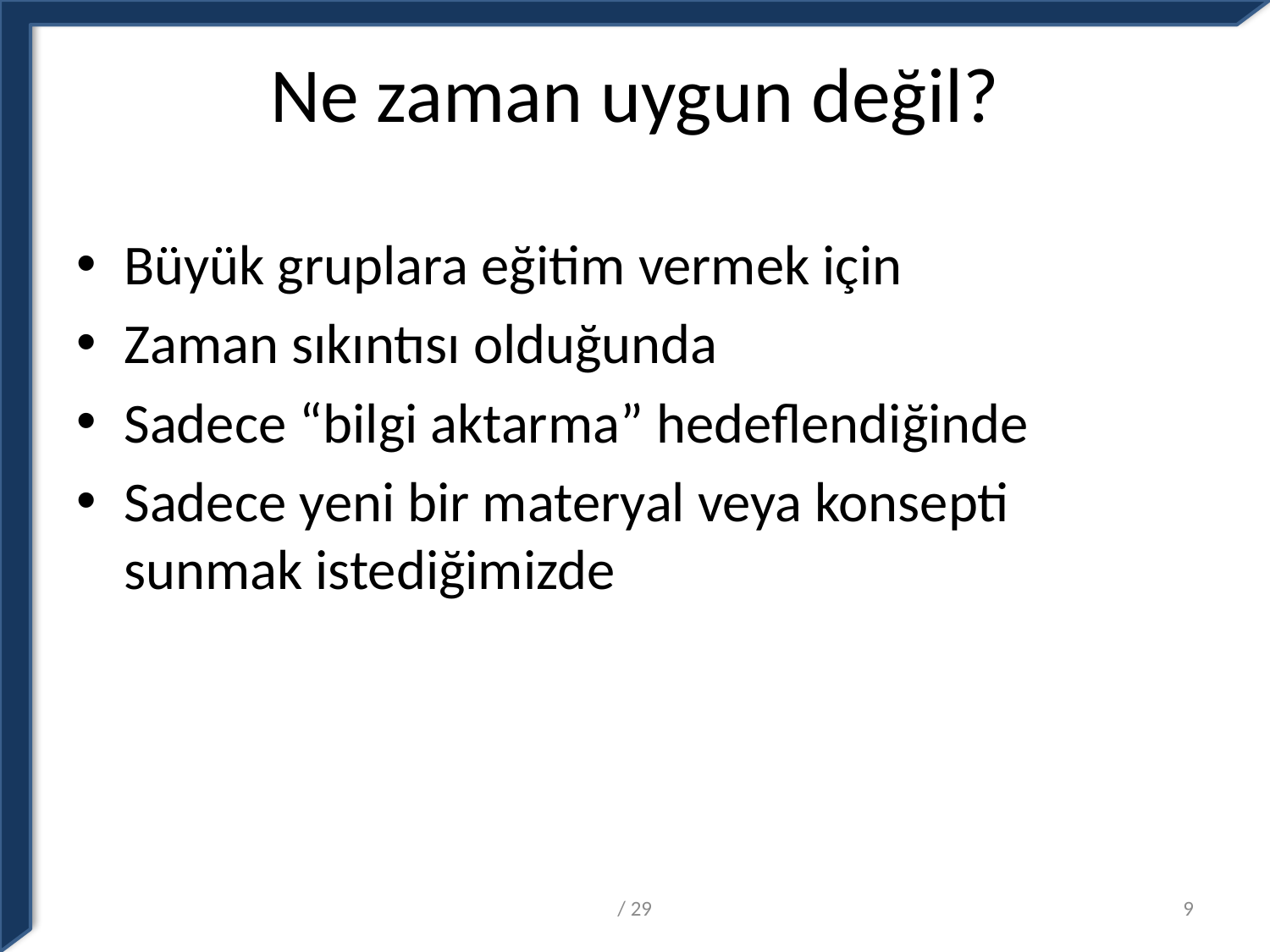

# Ne zaman uygun değil?
Büyük gruplara eğitim vermek için
Zaman sıkıntısı olduğunda
Sadece “bilgi aktarma” hedeflendiğinde
Sadece yeni bir materyal veya konsepti sunmak istediğimizde
/ 29
9